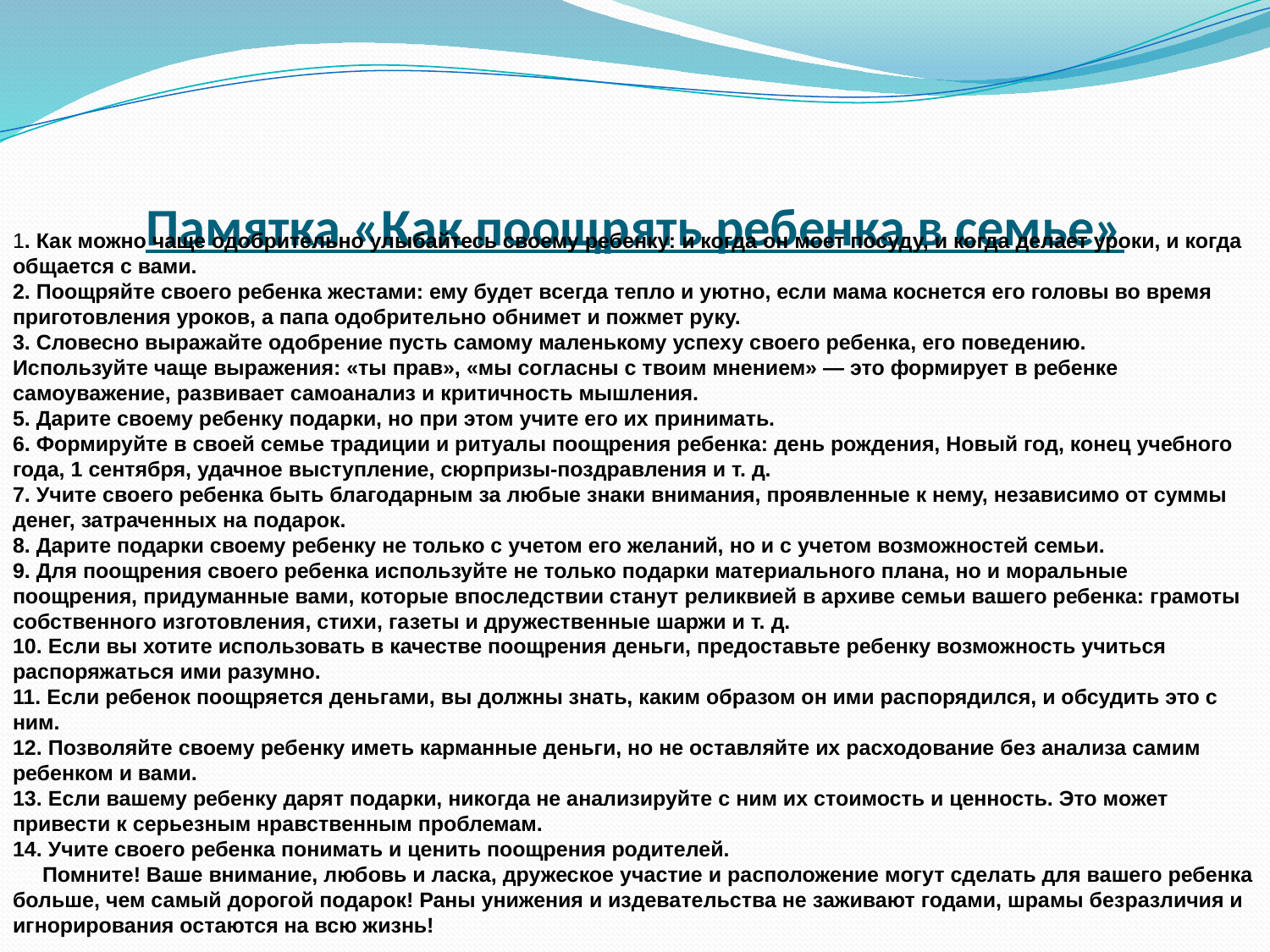

# Памятка «Как поощрять ребенка в семье»
1. Как можно чаще одобрительно улыбайтесь своему ребенку: и когда он моет посуду, и когда делает уроки, и когда общается с вами.
2. Поощряйте своего ребенка жестами: ему будет всегда тепло и уютно, если мама коснется его головы во время приготовления уроков, а папа одобрительно обнимет и пожмет руку.
3. Словесно выражайте одобрение пусть самому маленькому успеху своего ребенка, его поведению.
Используйте чаще выражения: «ты прав», «мы согласны с твоим мнением» — это формирует в ребенке самоуважение, развивает самоанализ и критичность мышления.
5. Дарите своему ребенку подарки, но при этом учите его их принимать.
6. Формируйте в своей семье традиции и ритуалы поощрения ребенка: день рождения, Новый год, конец учебного года, 1 сентября, удачное выступление, сюрпризы-поздравления и т. д.
7. Учите своего ребенка быть благодарным за любые знаки внимания, проявленные к нему, независимо от суммы денег, затраченных на подарок.
8. Дарите подарки своему ребенку не только с учетом его желаний, но и с учетом возможностей семьи.
9. Для поощрения своего ребенка используйте не только подарки материального плана, но и моральные поощрения, придуманные вами, которые впоследствии станут реликвией в архиве семьи вашего ребенка: грамоты собственного изготовления, стихи, газеты и дружественные шаржи и т. д.
10. Если вы хотите использовать в качестве поощрения деньги, предоставьте ребенку возможность учиться распоряжаться ими разумно.
11. Если ребенок поощряется деньгами, вы должны знать, каким образом он ими распорядился, и обсудить это с ним.
12. Позволяйте своему ребенку иметь карманные деньги, но не оставляйте их расходование без анализа самим ребенком и вами.
13. Если вашему ребенку дарят подарки, никогда не анализируйте с ним их стоимость и ценность. Это может привести к серьезным нравственным проблемам.
14. Учите своего ребенка понимать и ценить поощрения родителей.
     Помните! Ваше внимание, любовь и ласка, дружеское участие и расположение могут сделать для вашего ребенка больше, чем самый дорогой подарок! Раны унижения и издевательства не заживают годами, шрамы безразличия и игнорирования остаются на всю жизнь!